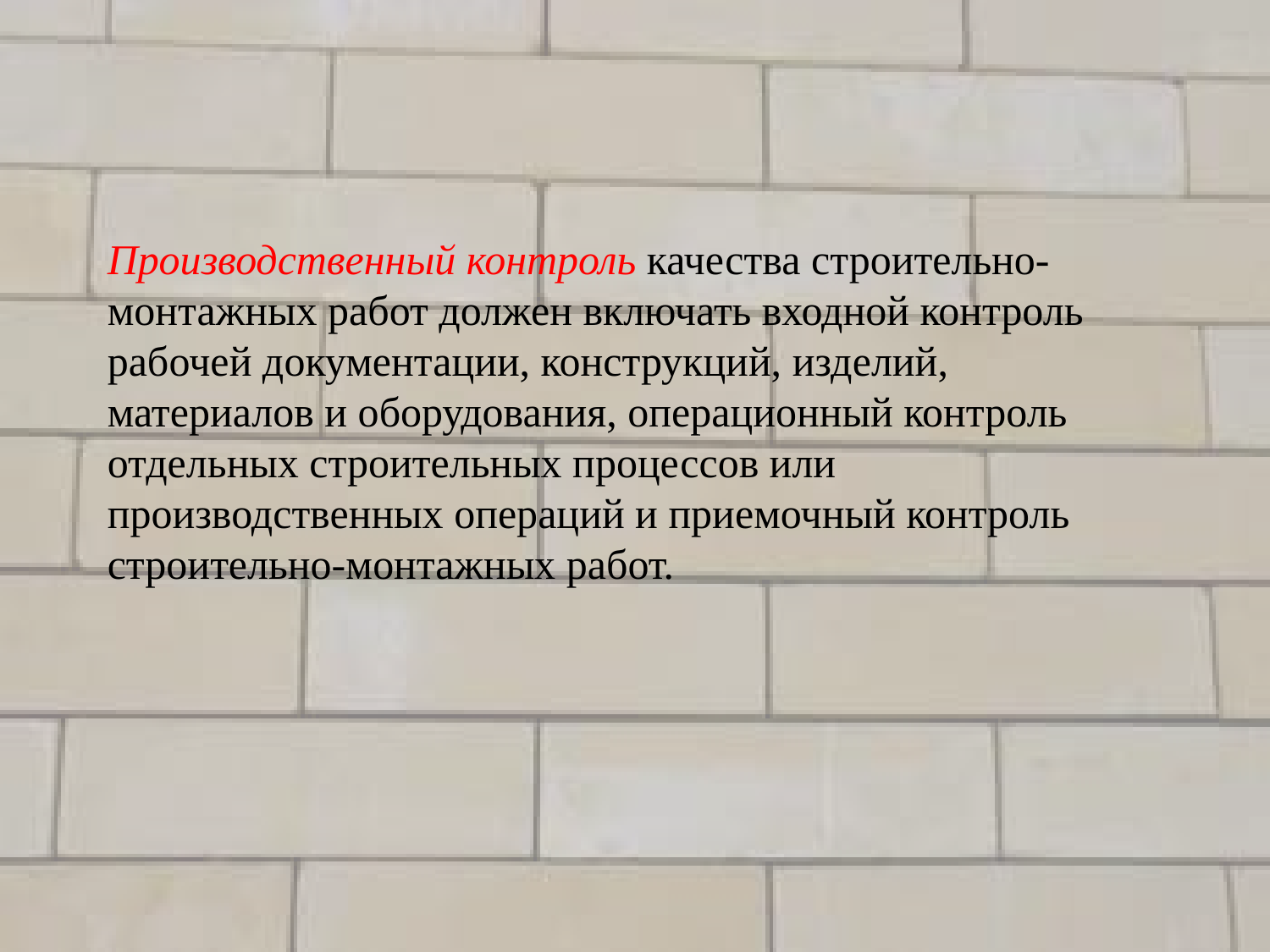

Производственный контроль качества строительно-монтажных работ должен включать входной контроль рабочей документации, конструкций, изделий, материалов и оборудования, операционный контроль отдельных строительных процессов или производственных операций и приемочный контроль строительно-монтажных работ.